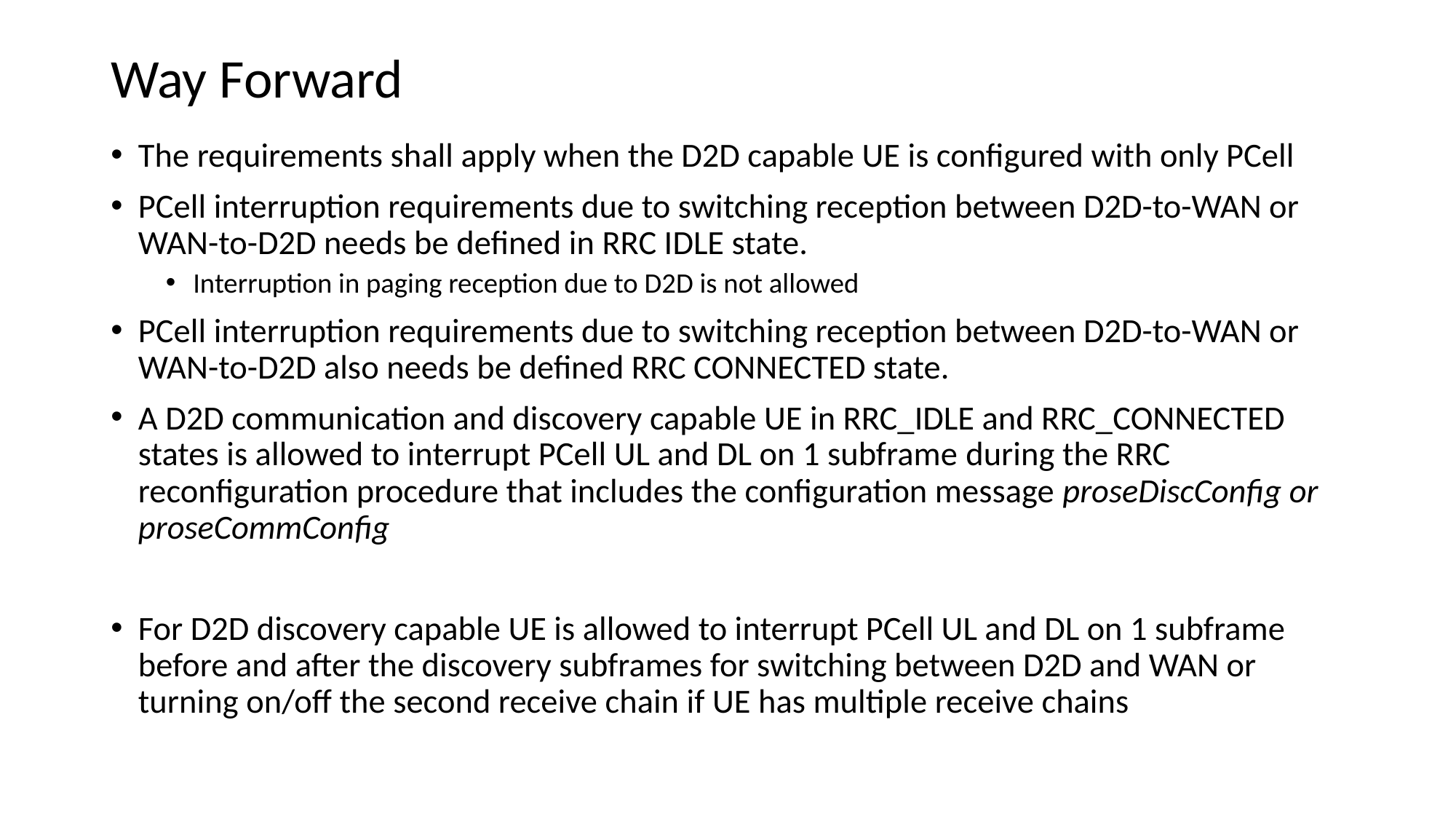

# Way Forward
The requirements shall apply when the D2D capable UE is configured with only PCell
PCell interruption requirements due to switching reception between D2D-to-WAN or WAN-to-D2D needs be defined in RRC IDLE state.
Interruption in paging reception due to D2D is not allowed
PCell interruption requirements due to switching reception between D2D-to-WAN or WAN-to-D2D also needs be defined RRC CONNECTED state.
A D2D communication and discovery capable UE in RRC_IDLE and RRC_CONNECTED states is allowed to interrupt PCell UL and DL on 1 subframe during the RRC reconfiguration procedure that includes the configuration message proseDiscConfig or proseCommConfig

For D2D discovery capable UE is allowed to interrupt PCell UL and DL on 1 subframe before and after the discovery subframes for switching between D2D and WAN or turning on/off the second receive chain if UE has multiple receive chains